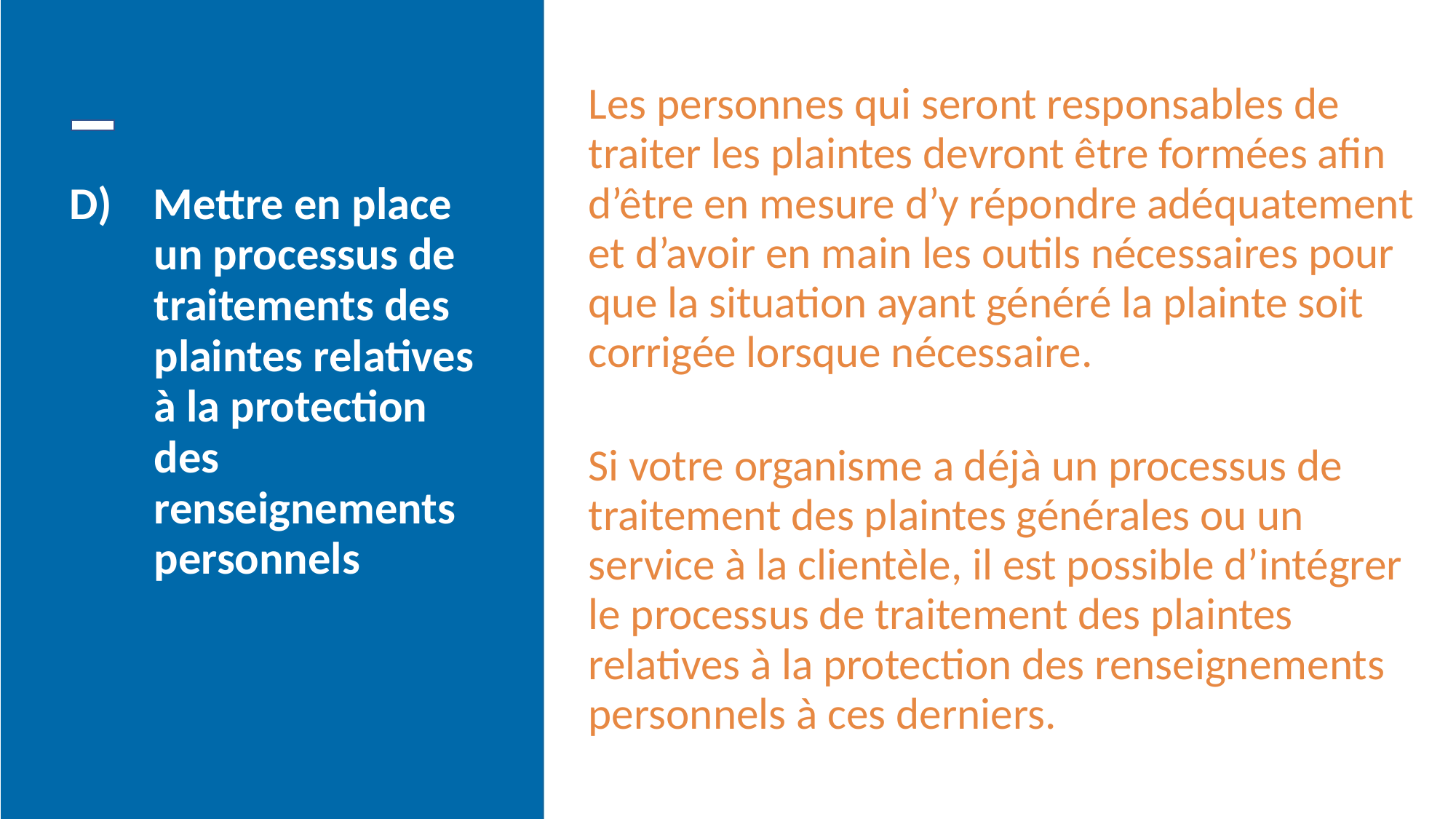

Les personnes qui seront responsables de traiter les plaintes devront être formées afin d’être en mesure d’y répondre adéquatement et d’avoir en main les outils nécessaires pour que la situation ayant généré la plainte soit corrigée lorsque nécessaire.

Si votre organisme a déjà un processus de traitement des plaintes générales ou un service à la clientèle, il est possible d’intégrer le processus de traitement des plaintes relatives à la protection des renseignements personnels à ces derniers.

# D)    Mettre en place un processus de traitements des plaintes relatives à la protection des renseignements personnels